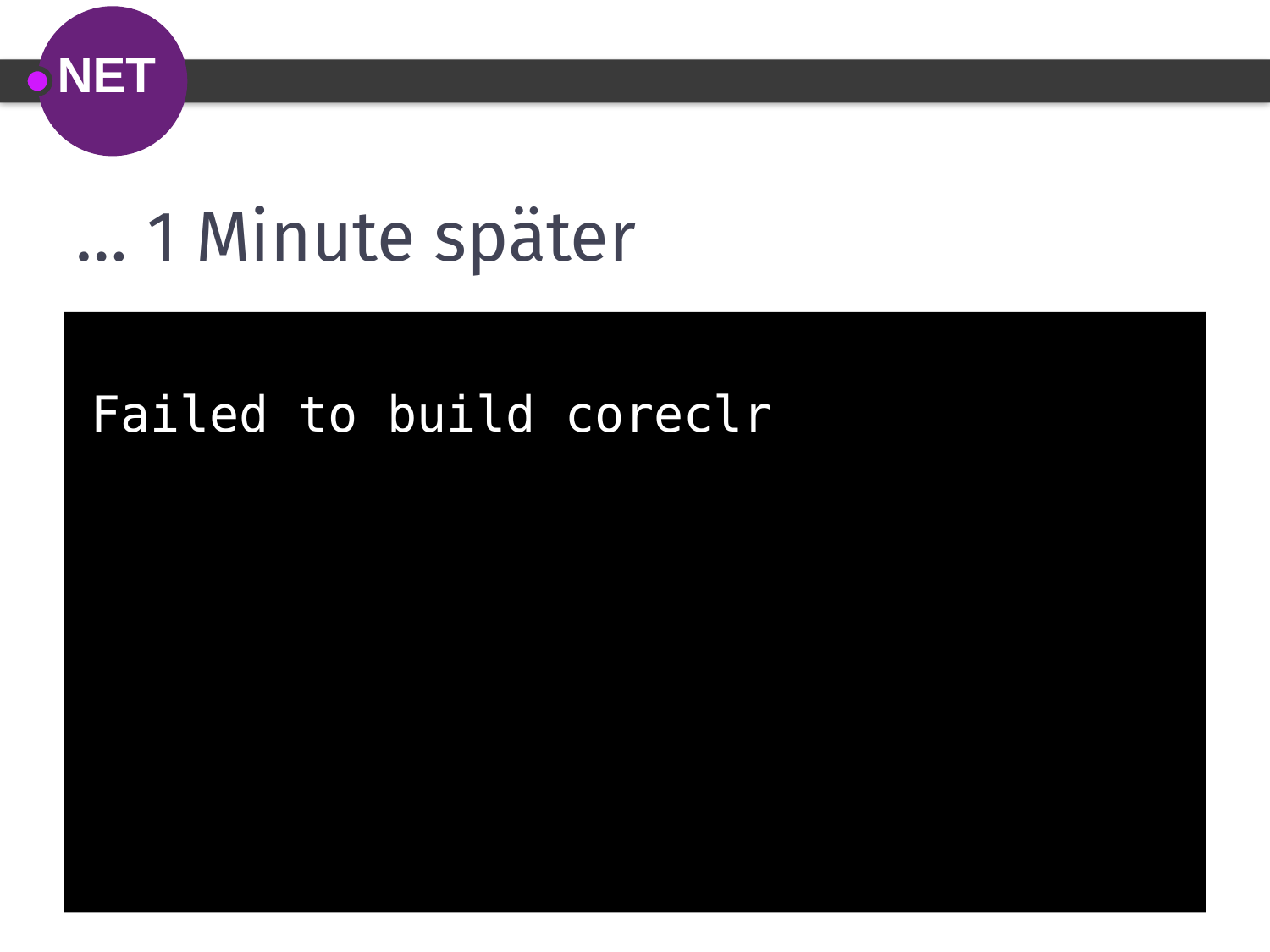

# … 1 Minute später

Failed to build coreclr